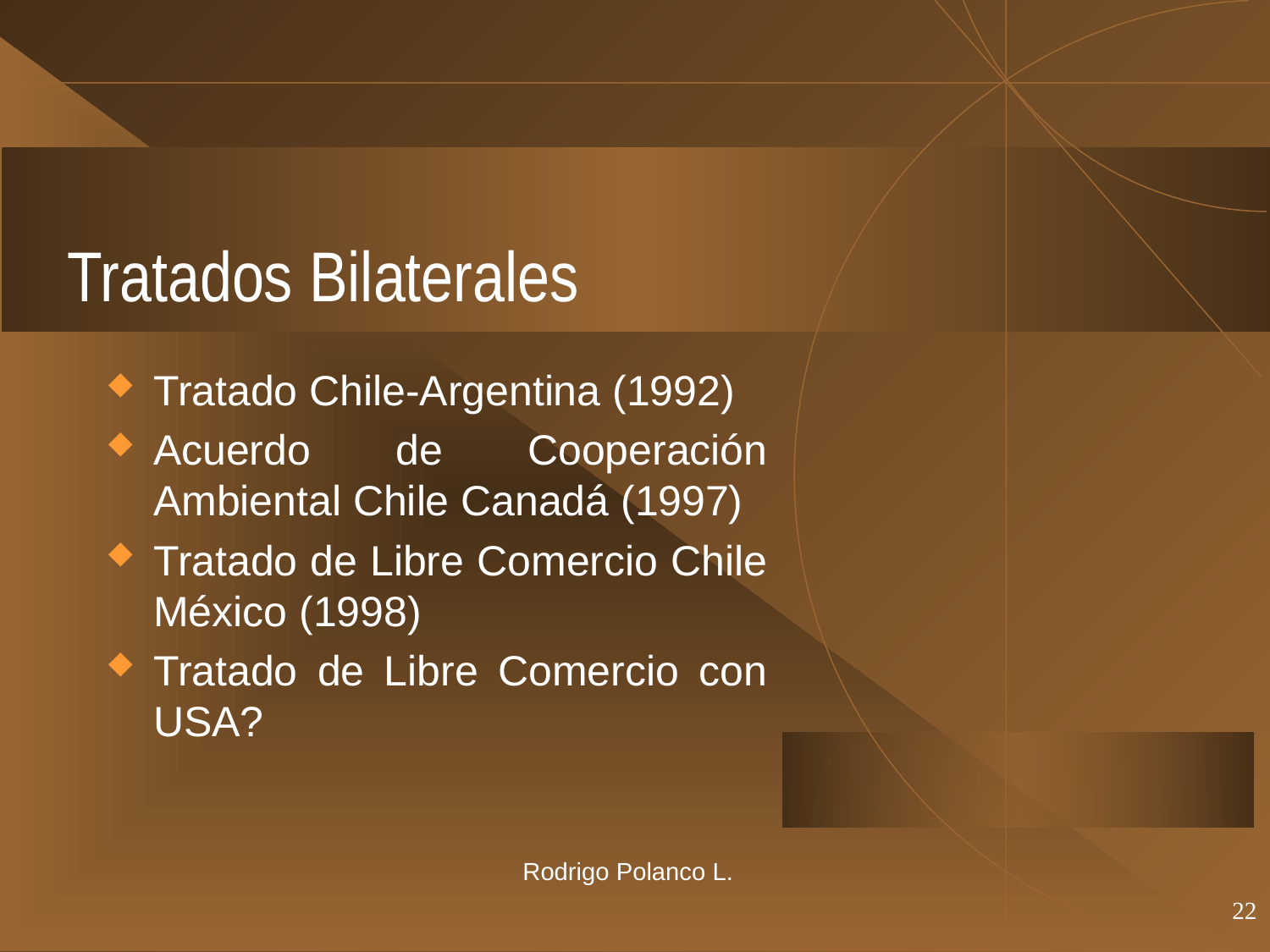

# Tratados Bilaterales
Tratado Chile-Argentina (1992)
Acuerdo de Cooperación Ambiental Chile Canadá (1997)
Tratado de Libre Comercio Chile México (1998)
Tratado de Libre Comercio con USA?
Rodrigo Polanco L.
22